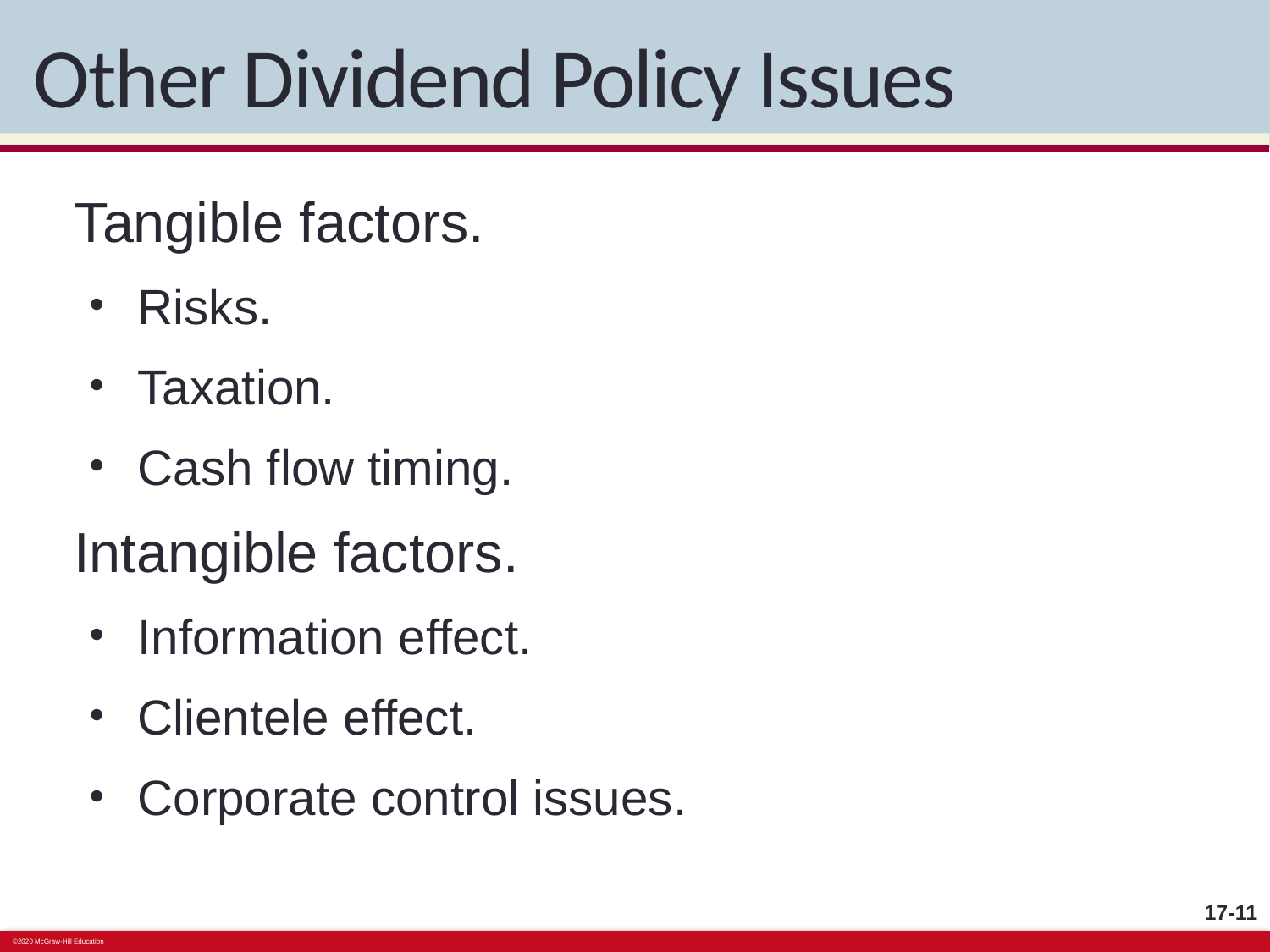

# Other Dividend Policy Issues
Tangible factors.
Risks.
Taxation.
Cash flow timing.
Intangible factors.
Information effect.
Clientele effect.
Corporate control issues.